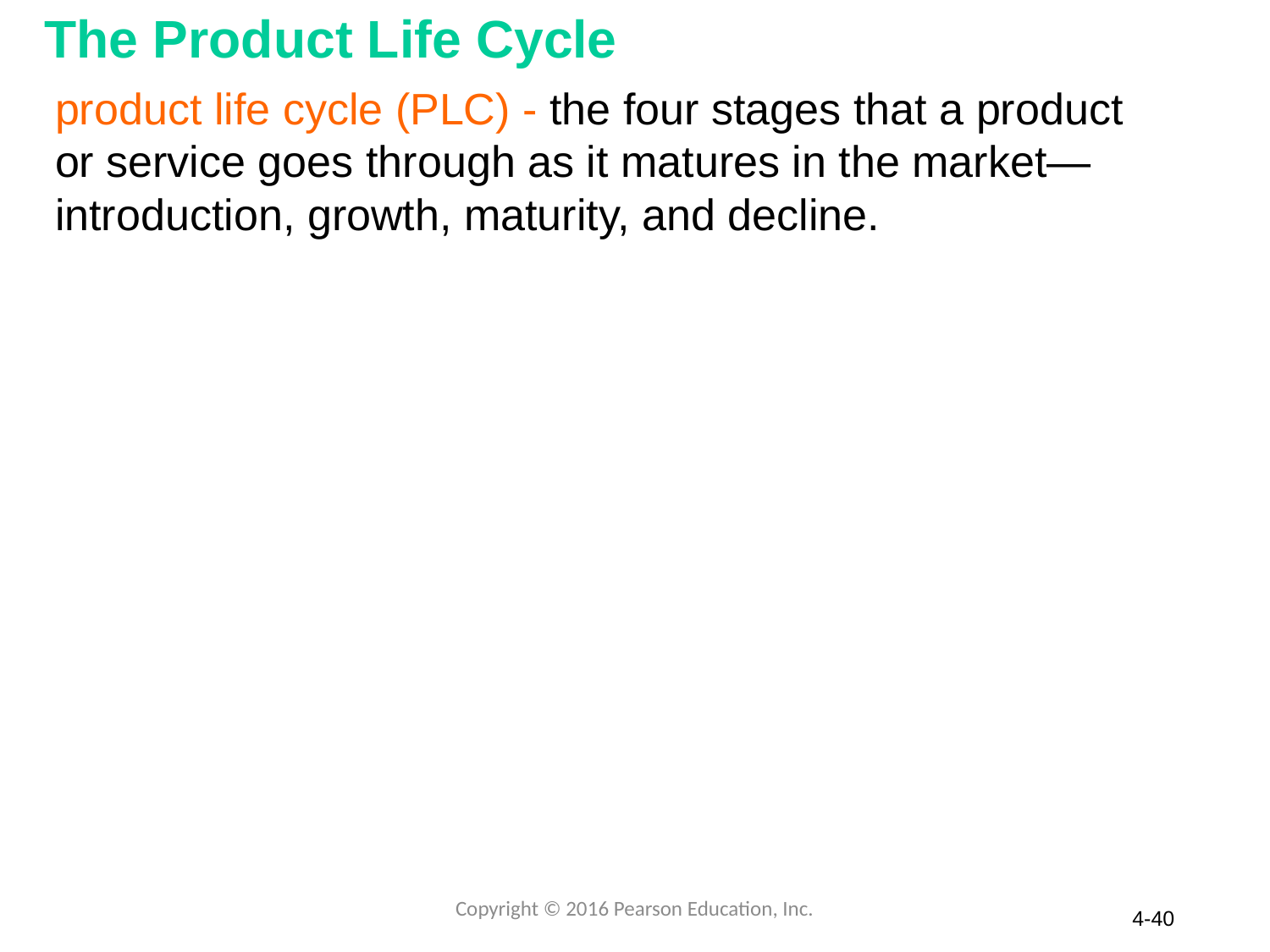

# The Product Life Cycle
product life cycle (PLC) - the four stages that a product or service goes through as it matures in the market—introduction, growth, maturity, and decline.

Copyright © 2016 Pearson Education, Inc.